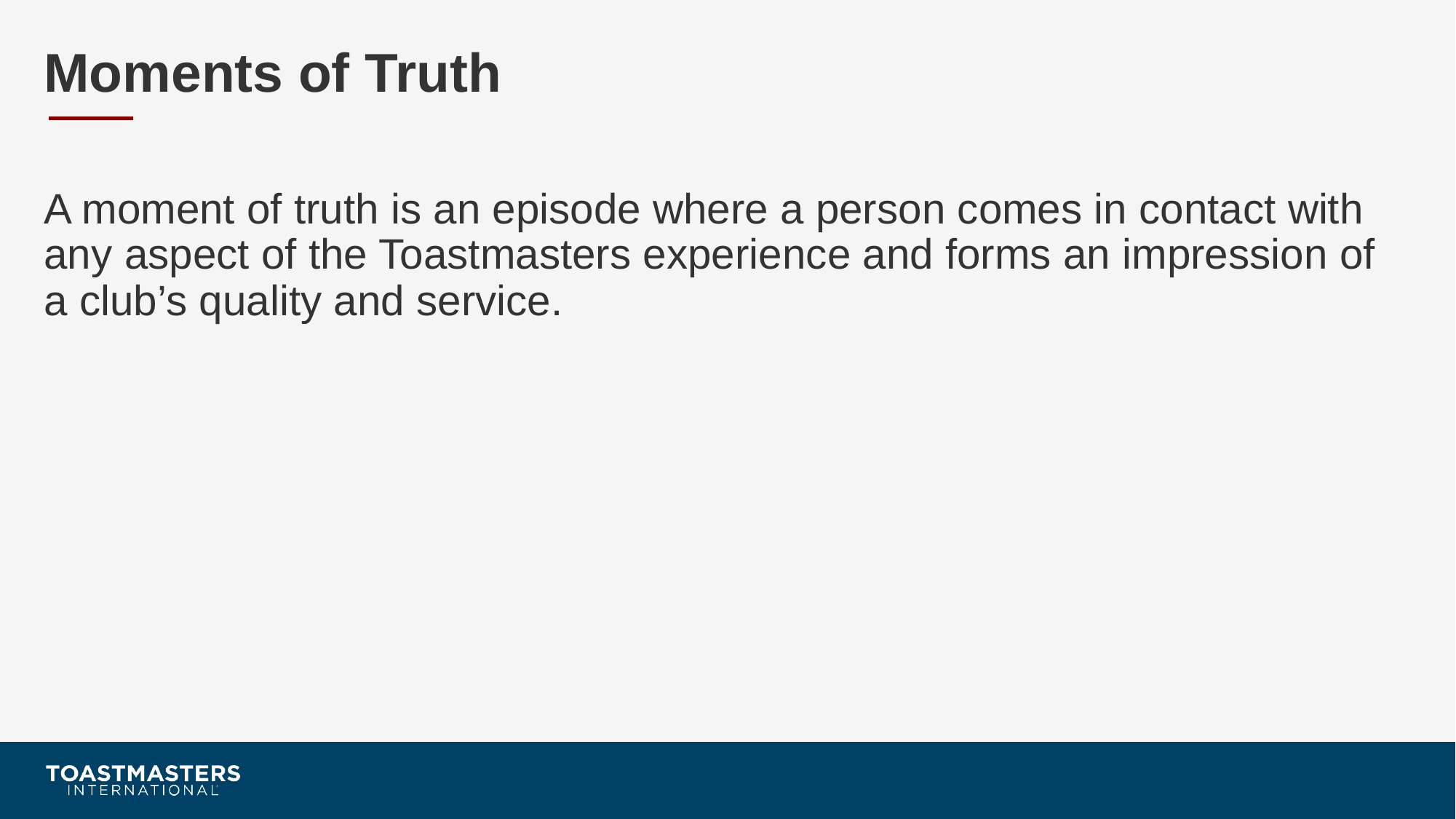

# Moments of Truth
A moment of truth is an episode where a person comes in contact with any aspect of the Toastmasters experience and forms an impression of a club’s quality and service.